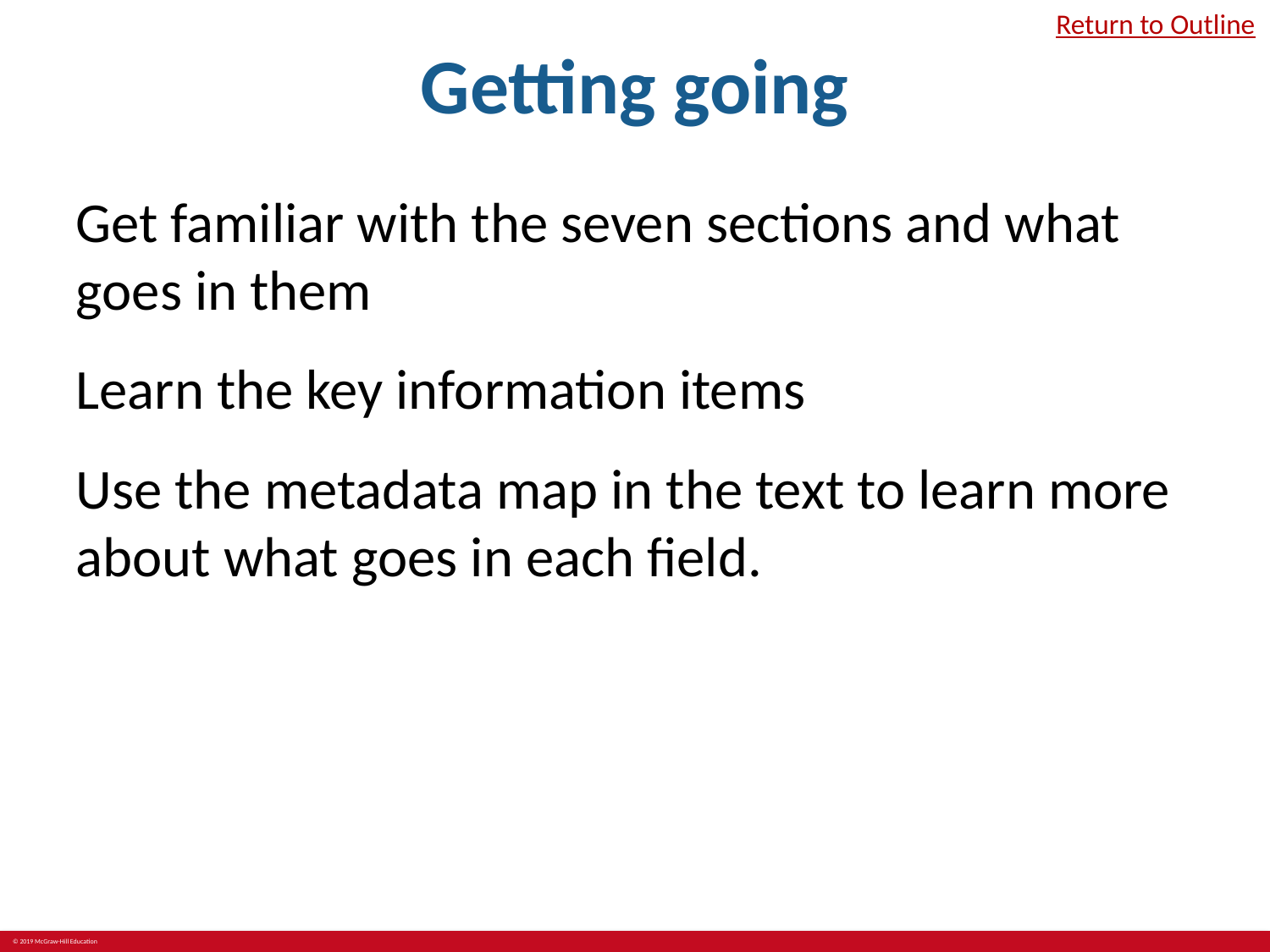

# Getting going
Return to Outline
Get familiar with the seven sections and what goes in them
Learn the key information items
Use the metadata map in the text to learn more about what goes in each field.